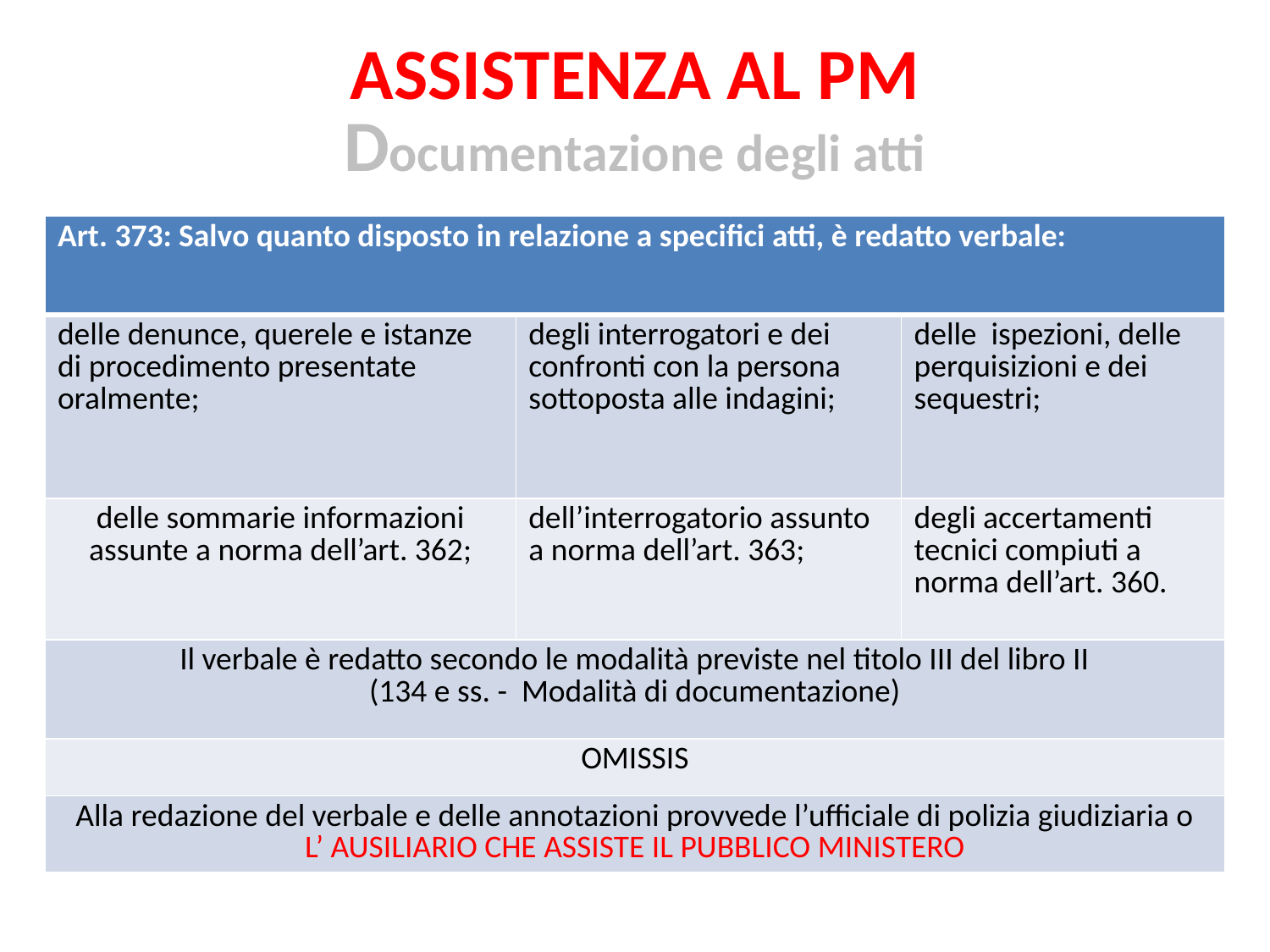

# ASSISTENZA AL PM Documentazione degli atti
| Art. 373: Salvo quanto disposto in relazione a specifici atti, è redatto verbale: |  |  |
| --- | --- | --- |
| delle denunce, querele e istanze di procedimento presentate oralmente; | degli interrogatori e dei confronti con la persona sottoposta alle indagini; | delle ispezioni, delle perquisizioni e dei sequestri; |
| delle sommarie informazioni assunte a norma dell’art. 362; | dell’interrogatorio assunto a norma dell’art. 363; | degli accertamenti tecnici compiuti a norma dell’art. 360. |
| Il verbale è redatto secondo le modalità previste nel titolo III del libro II (134 e ss. - Modalità di documentazione) |  |  |
| OMISSIS |  |  |
| Alla redazione del verbale e delle annotazioni provvede l’ufficiale di polizia giudiziaria o L’ AUSILIARIO CHE ASSISTE IL PUBBLICO MINISTERO |  |  |